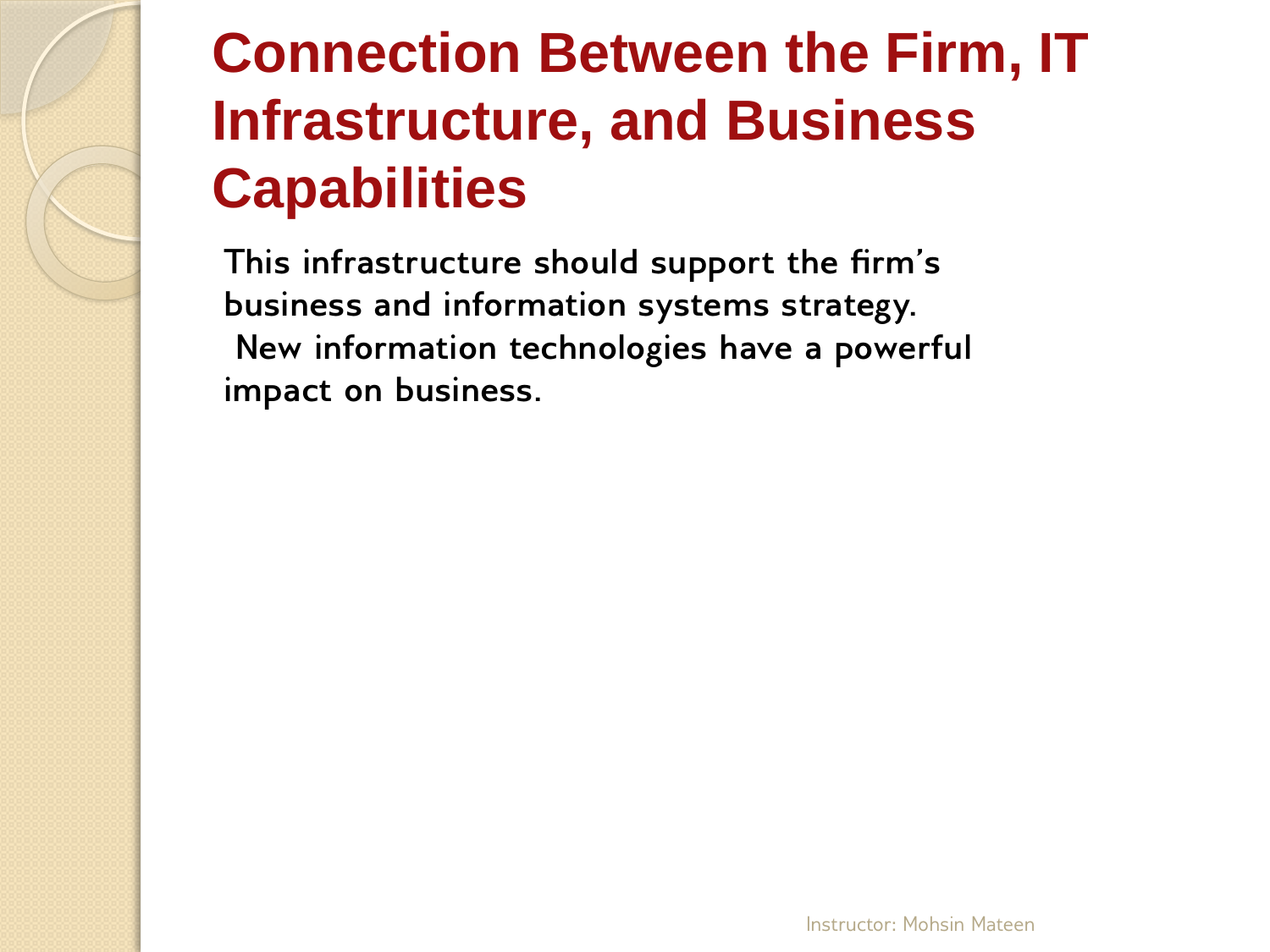

# Connection Between the Firm, IT Infrastructure, and Business Capabilities
This infrastructure should support the firm’s business and information systems strategy.
 New information technologies have a powerful impact on business.
Instructor: Mohsin Mateen